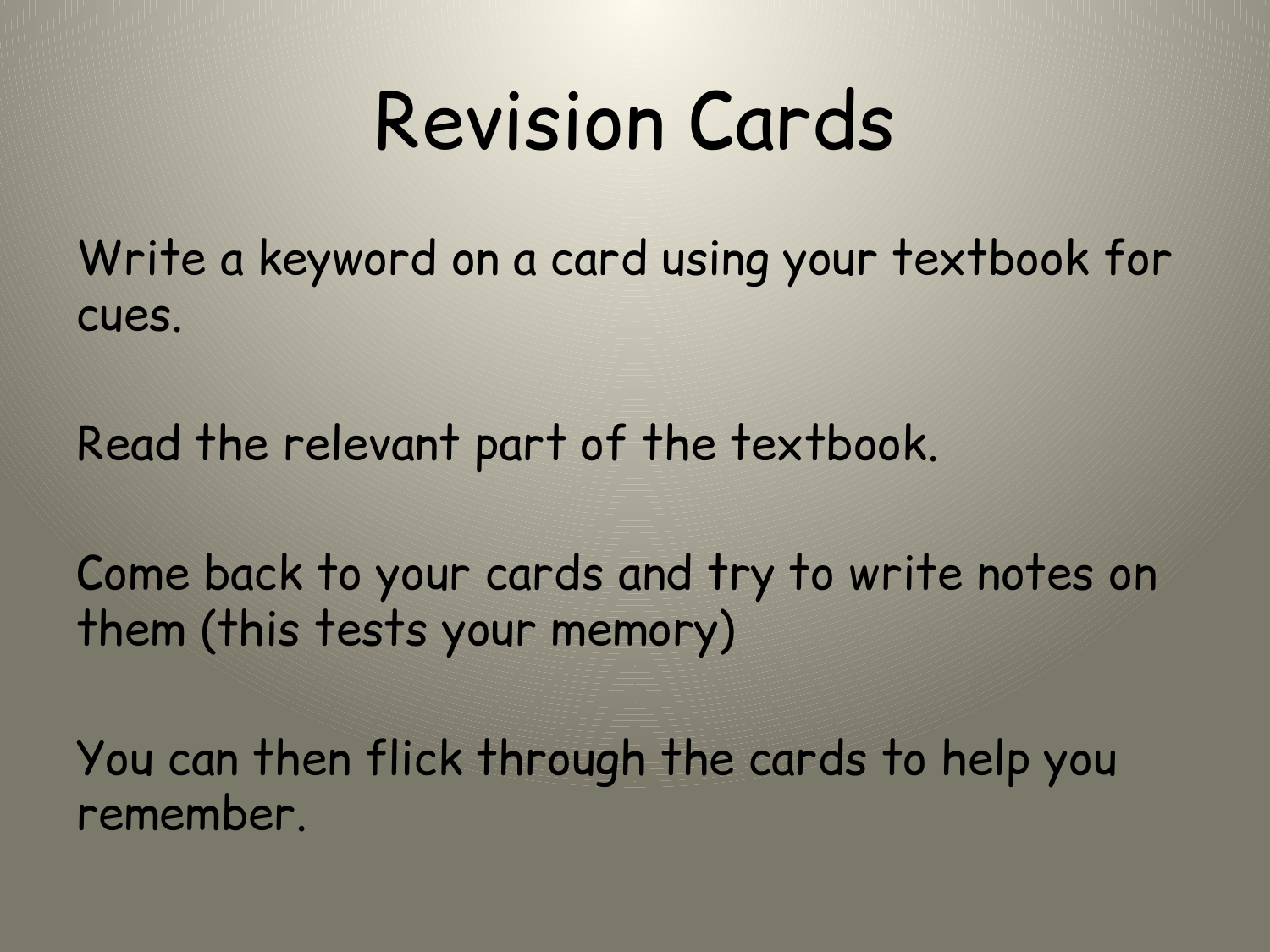

# Revision Cards
Write a keyword on a card using your textbook for cues.

Read the relevant part of the textbook.

Come back to your cards and try to write notes on them (this tests your memory)

You can then flick through the cards to help you remember.